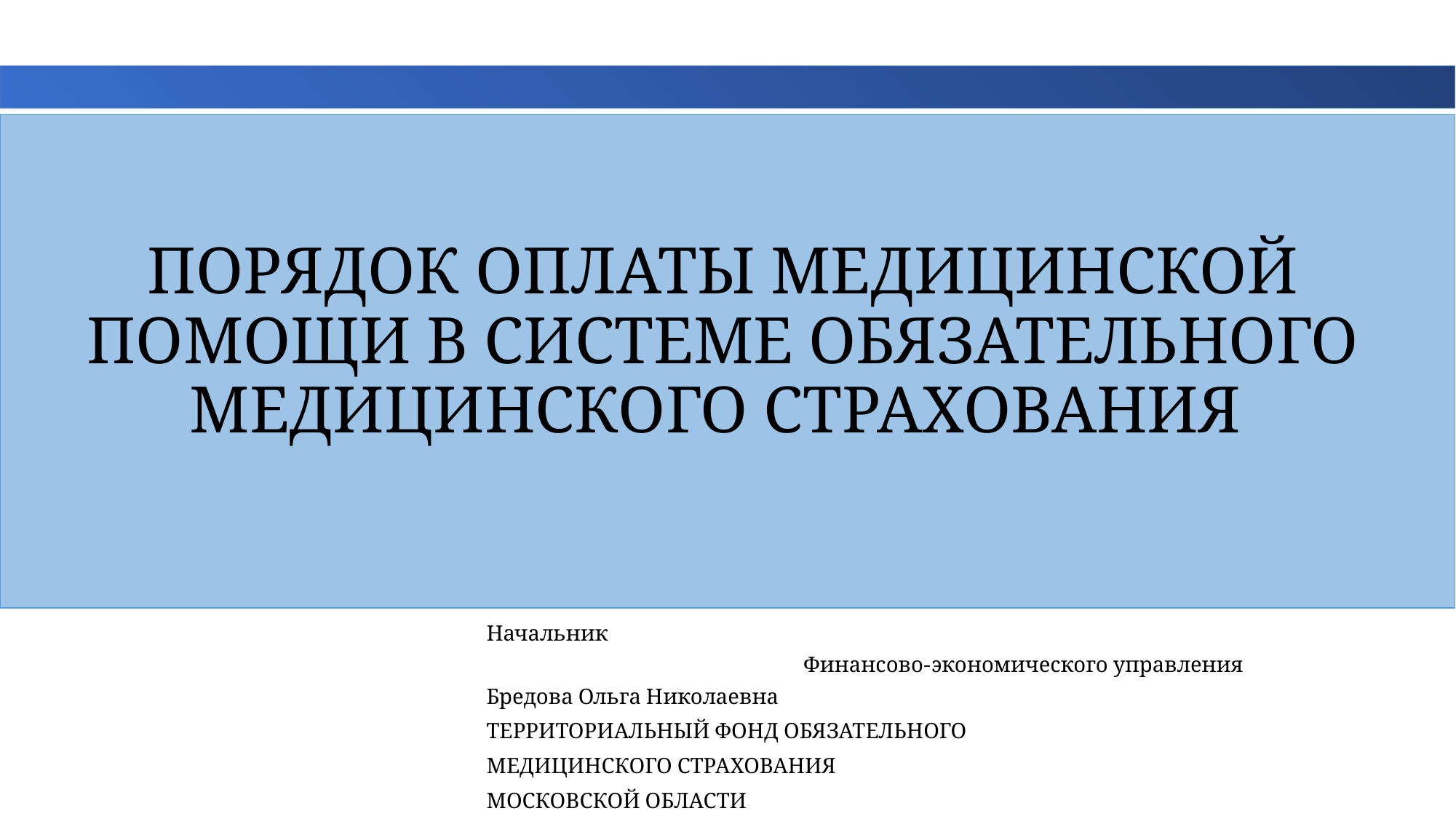

# ПОРЯДОК ОПЛАТЫ МЕДИЦИНСКОЙ ПОМОЩИ В СИСТЕМЕ ОБЯЗАТЕЛЬНОГО МЕДИЦИНСКОГО СТРАХОВАНИЯ
				Начальник
                                                                               Финансово-экономического управления
 				Бредова Ольга Николаевна
				ТЕРРИТОРИАЛЬНЫЙ ФОНД ОБЯЗАТЕЛЬНОГО
				МЕДИЦИНСКОГО СТРАХОВАНИЯ
				МОСКОВСКОЙ ОБЛАСТИ